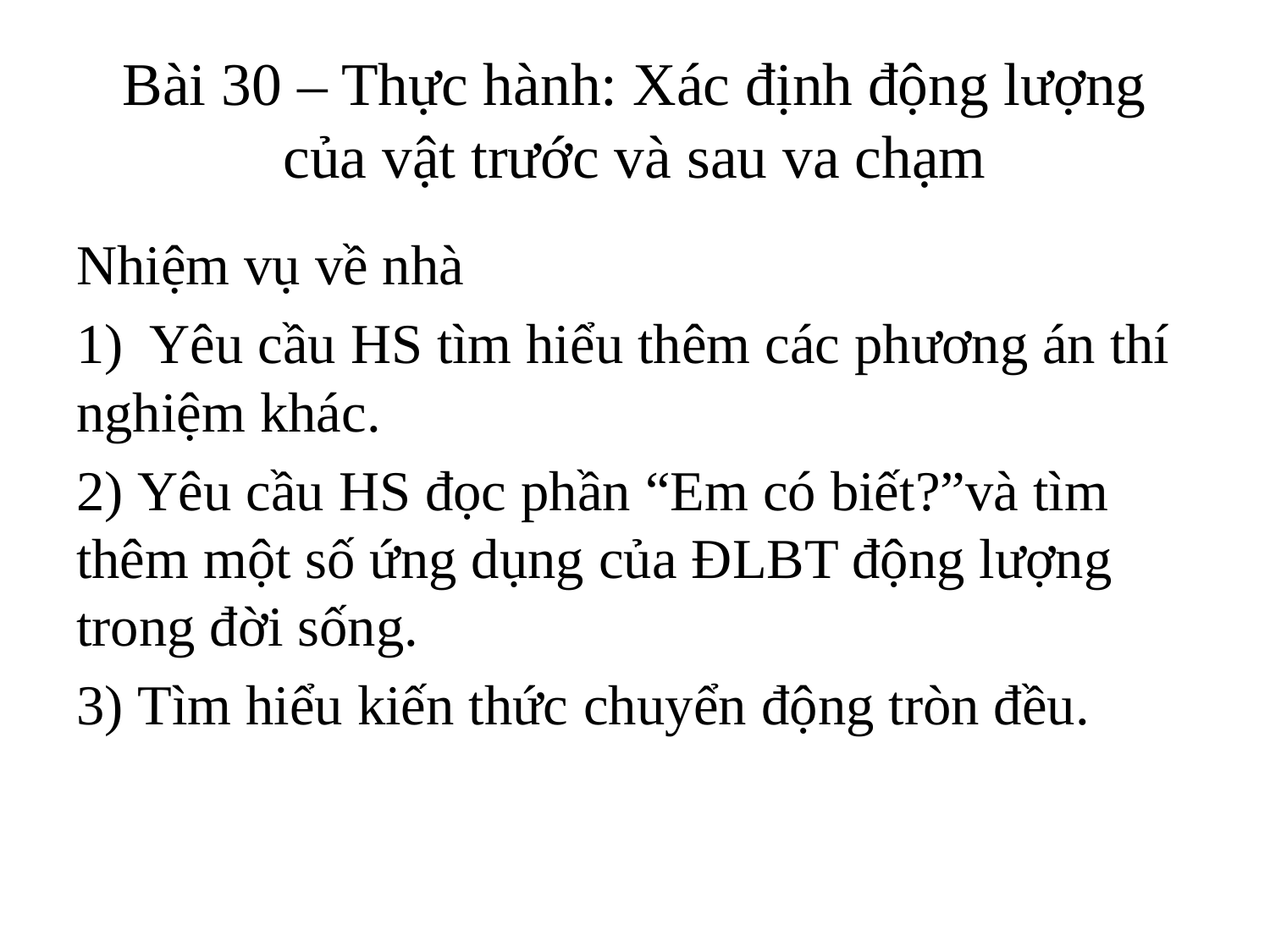

# Bài 30 – Thực hành: Xác định động lượng của vật trước và sau va chạm
Nhiệm vụ về nhà
1)  Yêu cầu HS tìm hiểu thêm các phương án thí nghiệm khác.
2) Yêu cầu HS đọc phần “Em có biết?”và tìm thêm một số ứng dụng của ĐLBT động lượng trong đời sống.
3) Tìm hiểu kiến thức chuyển động tròn đều.